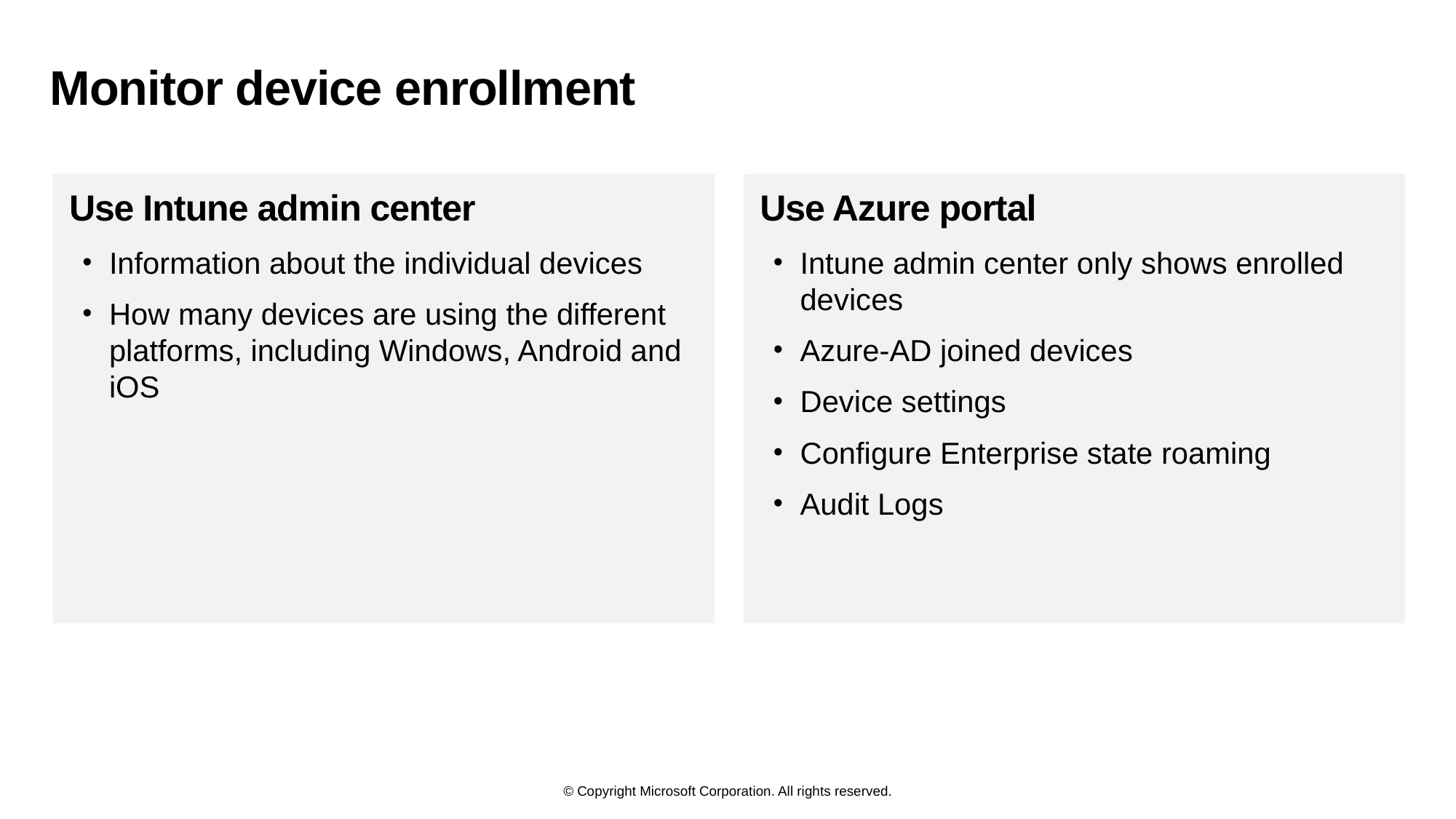

# Monitor device enrollment
Use Intune admin center
Information about the individual devices
How many devices are using the different platforms, including Windows, Android and iOS
Use Azure portal
Intune admin center only shows enrolled devices
Azure-AD joined devices
Device settings
Configure Enterprise state roaming
Audit Logs